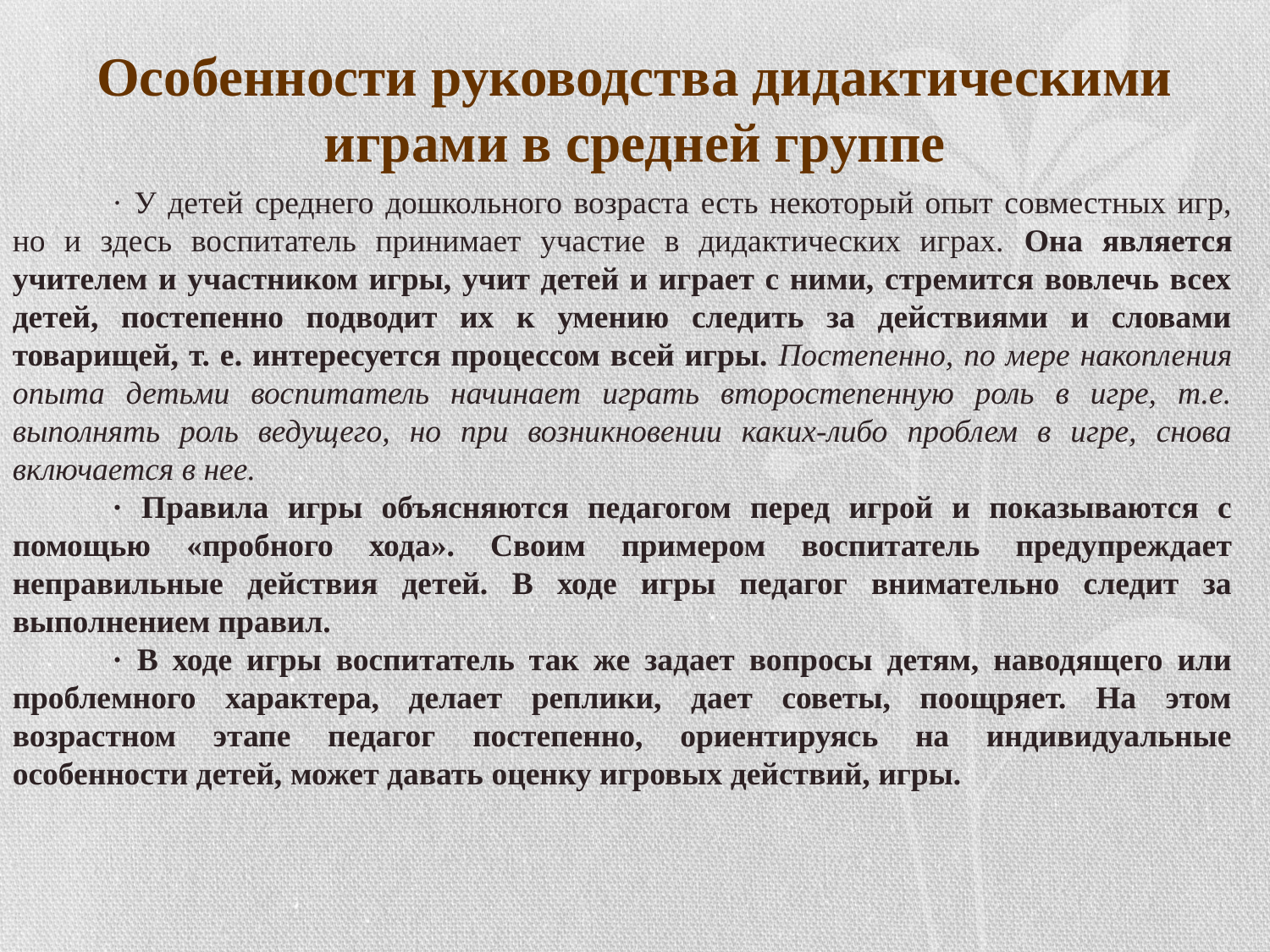

# Особенности руководства дидактическими играми в средней группе
· У детей среднего дошкольного возраста есть некоторый опыт совместных игр, но и здесь воспитатель принимает участие в дидактических играх. Она является учителем и участником игры, учит детей и играет с ними, стремится вовлечь всех детей, постепенно подводит их к умению следить за действиями и словами товарищей, т. е. интересуется процессом всей игры. Постепенно, по мере накопления опыта детьми воспитатель начинает играть второстепенную роль в игре, т.е. выполнять роль ведущего, но при возникновении каких-либо проблем в игре, снова включается в нее.
· Правила игры объясняются педагогом перед игрой и показываются с помощью «пробного хода». Своим примером воспитатель предупреждает неправильные действия детей. В ходе игры педагог внимательно следит за выполнением правил.
· В ходе игры воспитатель так же задает вопросы детям, наводящего или проблемного характера, делает реплики, дает советы, поощряет. На этом возрастном этапе педагог постепенно, ориентируясь на индивидуальные особенности детей, может давать оценку игровых действий, игры.